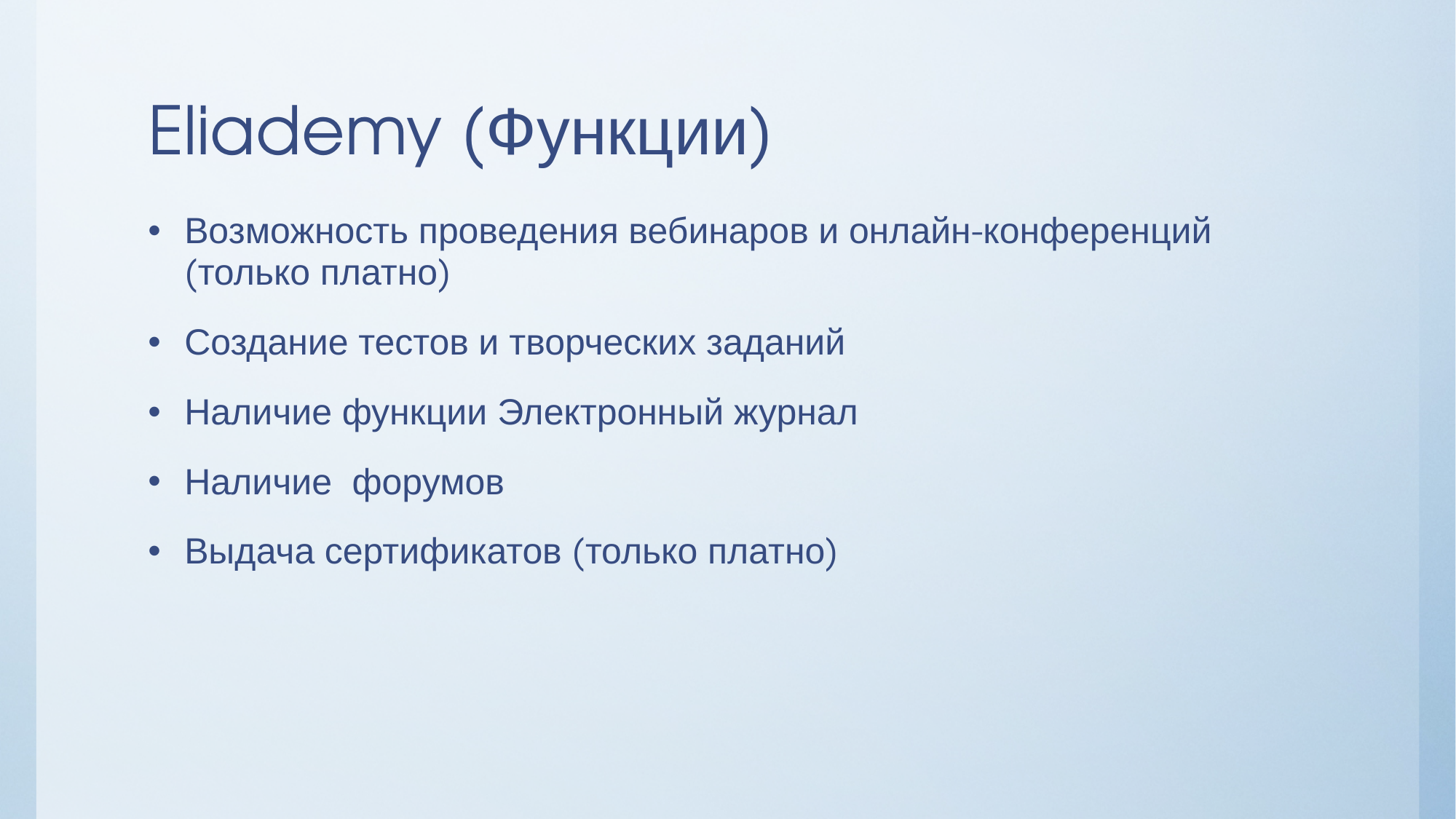

# Eliademy (Функции)
Возможность проведения вебинаров и онлайн-конференций (только платно)
Создание тестов и творческих заданий
Наличие функции Электронный журнал
Наличие  форумов
Выдача сертификатов (только платно)